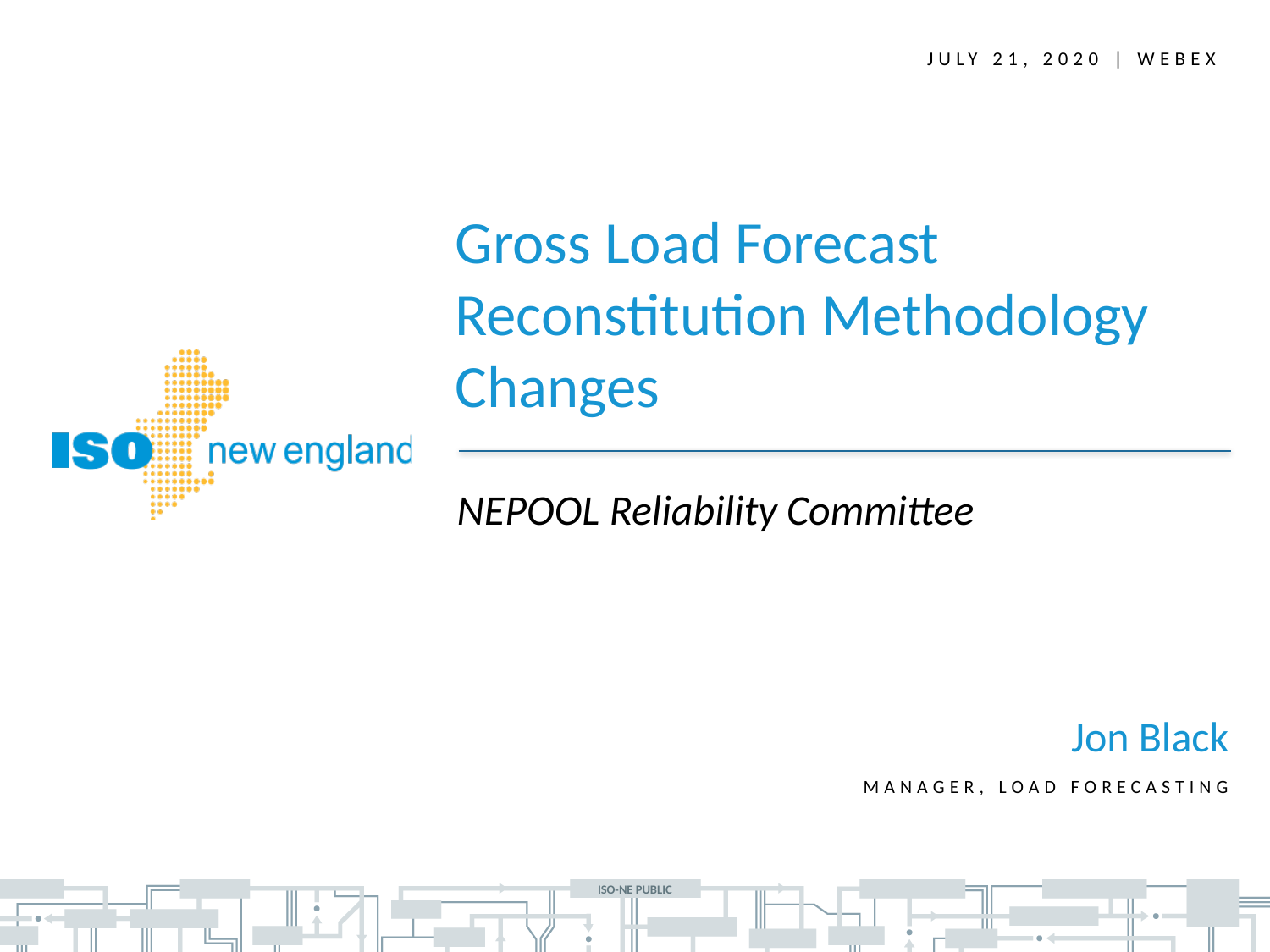

July 21, 2020 | webex
Gross Load Forecast Reconstitution Methodology Changes
NEPOOL Reliability Committee

Jon Black
Manager, Load Forecasting